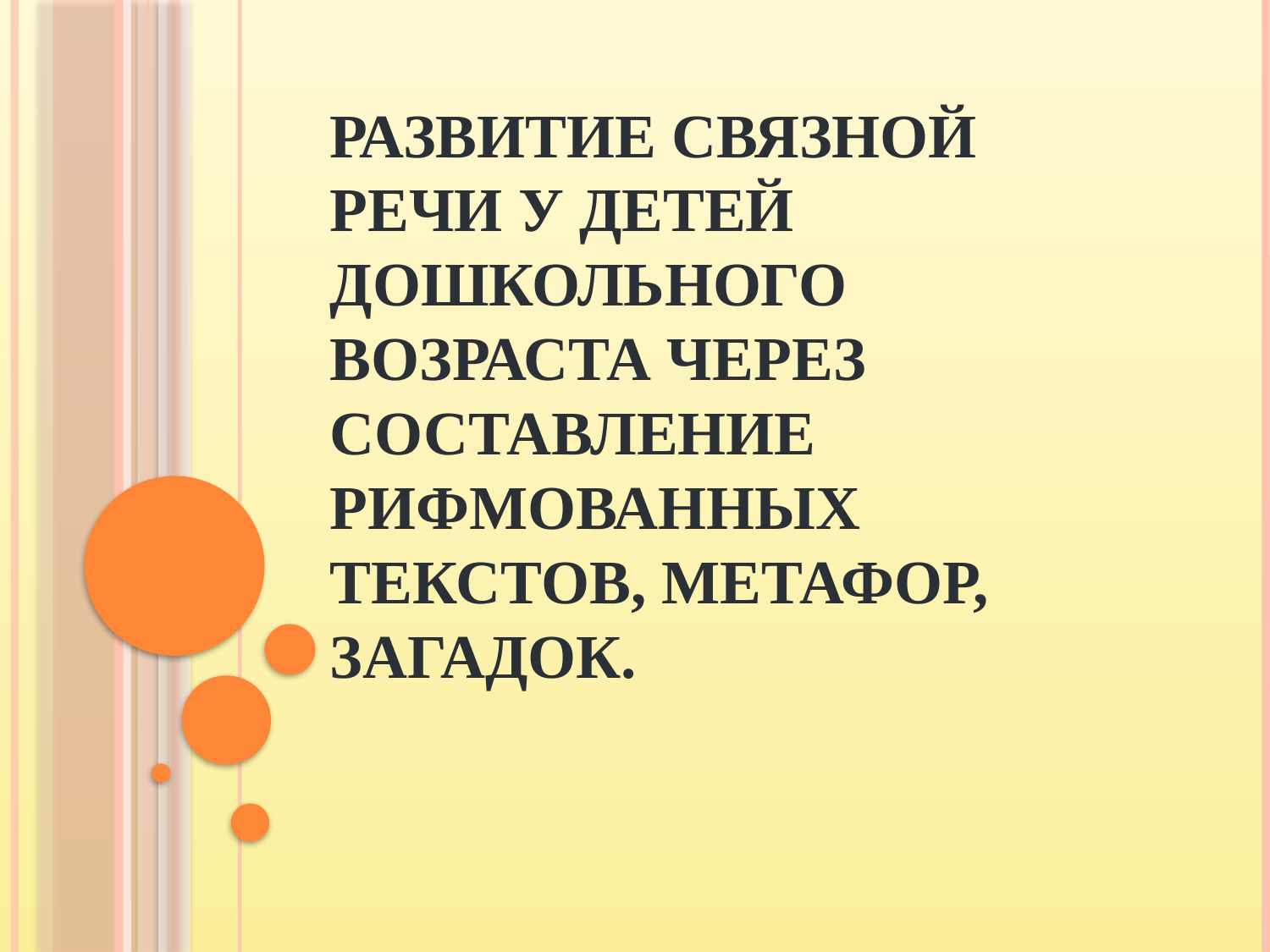

# Развитие связной речи у детей дошкольного возраста через составление рифмованных текстов, метафор, загадок.